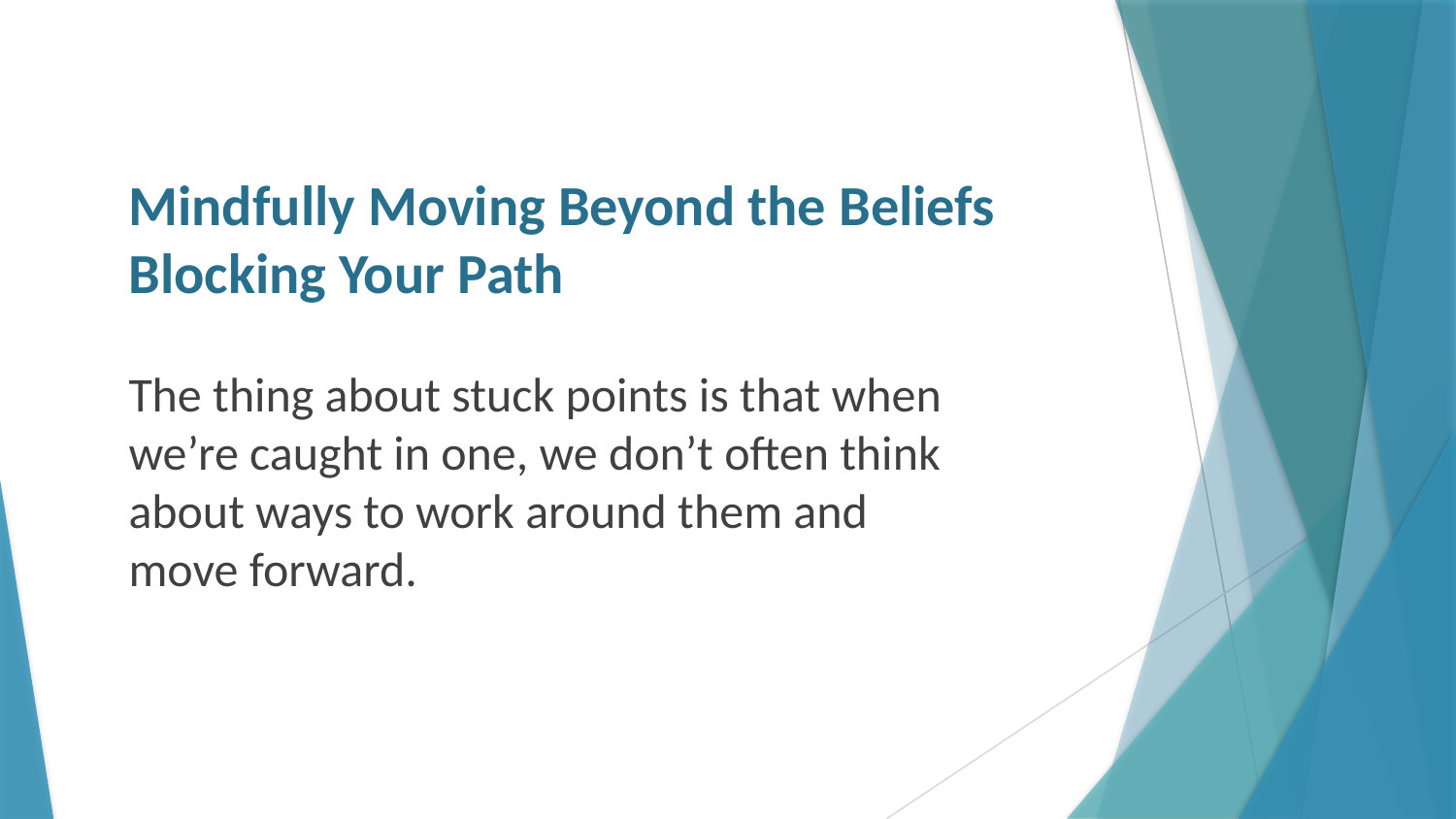

# Mindfully Moving Beyond the Beliefs Blocking Your Path
The thing about stuck points is that when we’re caught in one, we don’t often think about ways to work around them and move forward.